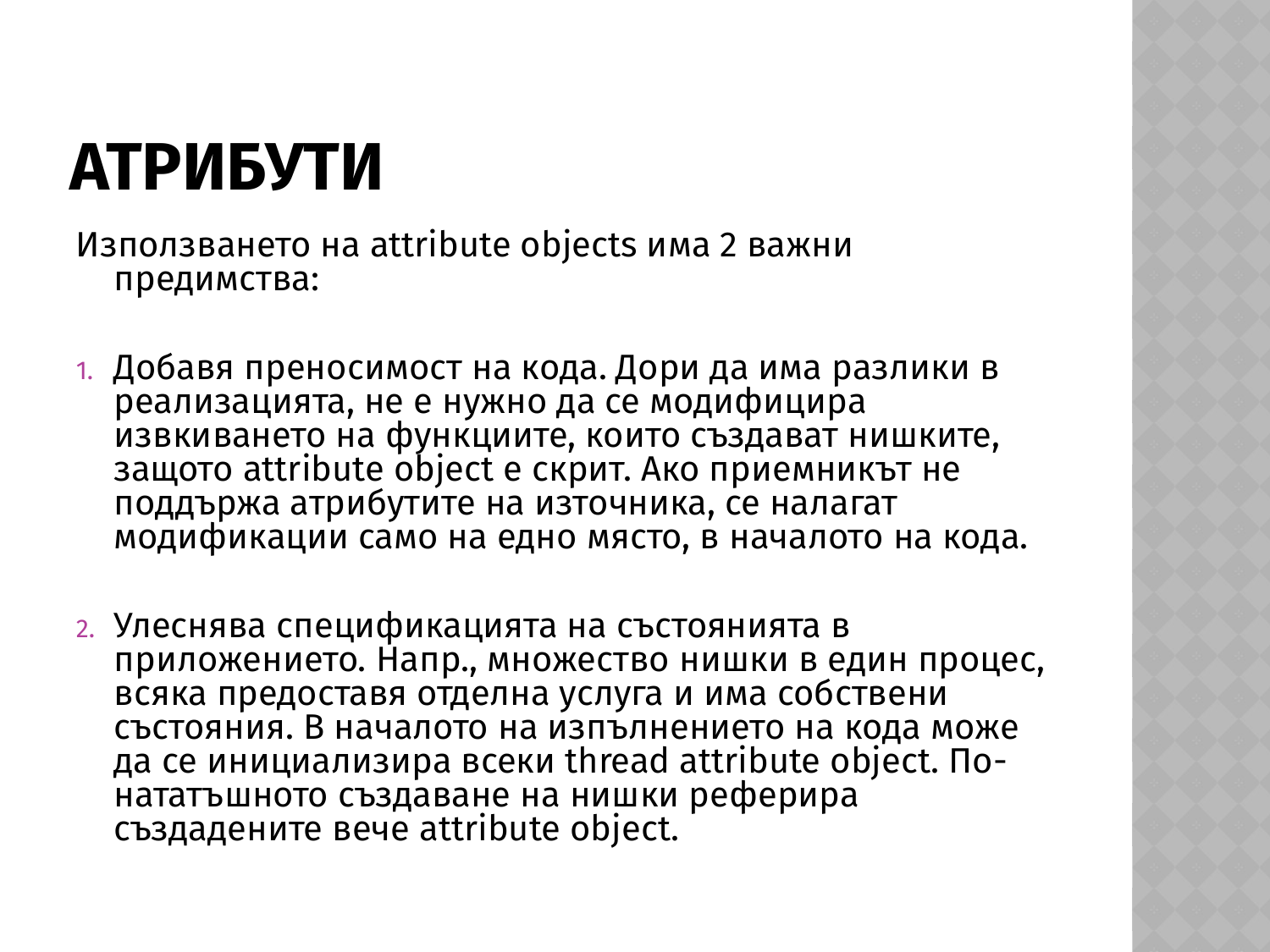

# Атрибути
Използването на attribute objects има 2 важни предимства:

Добавя преносимост на кода. Дори да има разлики в реализацията, не е нужно да се модифицира извкиването на функциите, които създават нишките, защото attribute object е скрит. Ако приемникът не поддържа атрибутите на източника, се налагат модификации само на едно място, в началото на кода.

Улеснява спецификацията на състоянията в приложението. Напр., множество нишки в един процес, всяка предоставя отделна услуга и има собствени състояния. В началото на изпълнението на кода може да се инициализира всеки thread attribute object. По-нататъшното създаване на нишки реферира създадените вече attribute object.